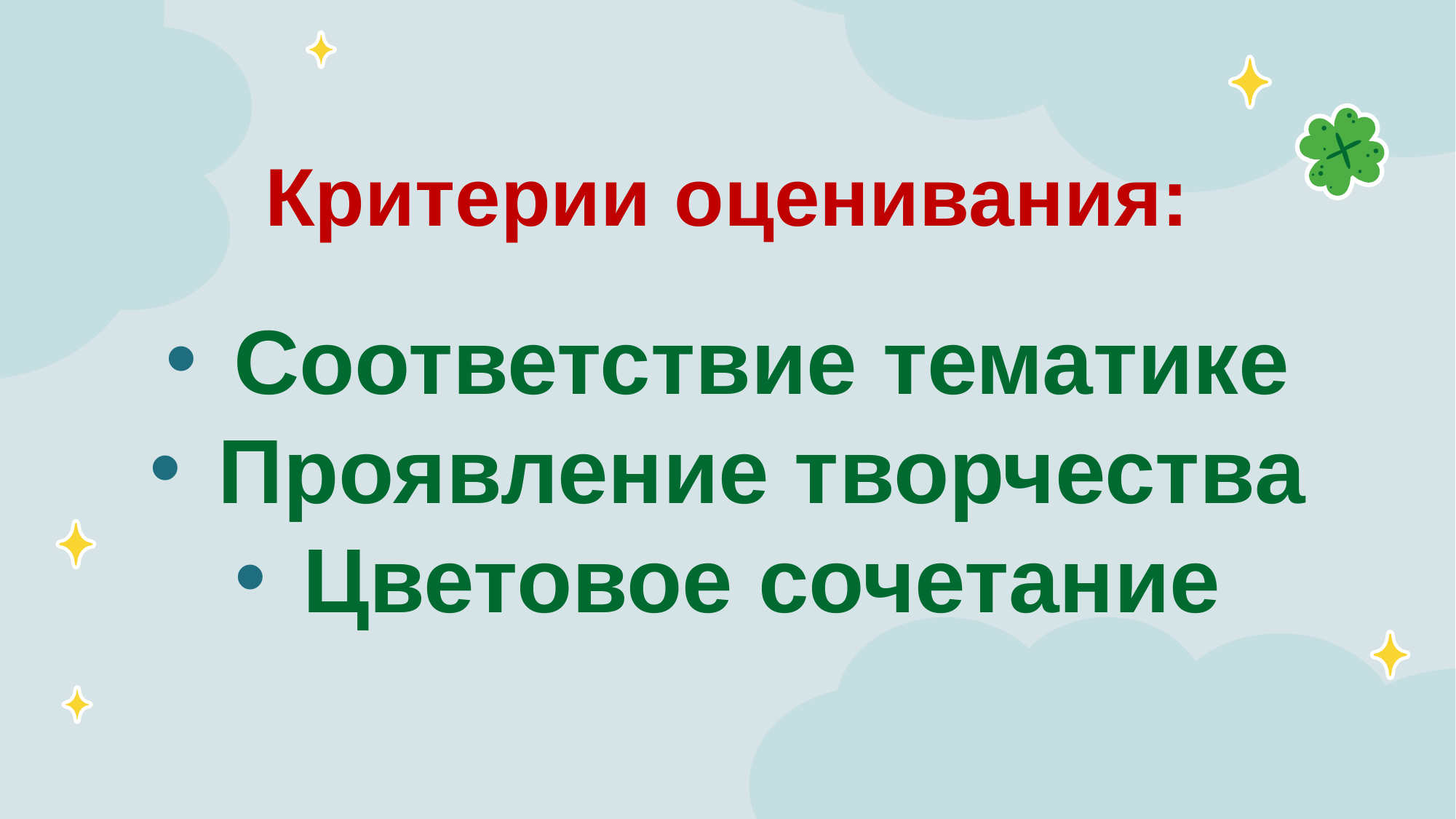

# Критерии оценивания:
Соответствие тематике
Проявление творчества
Цветовое сочетание